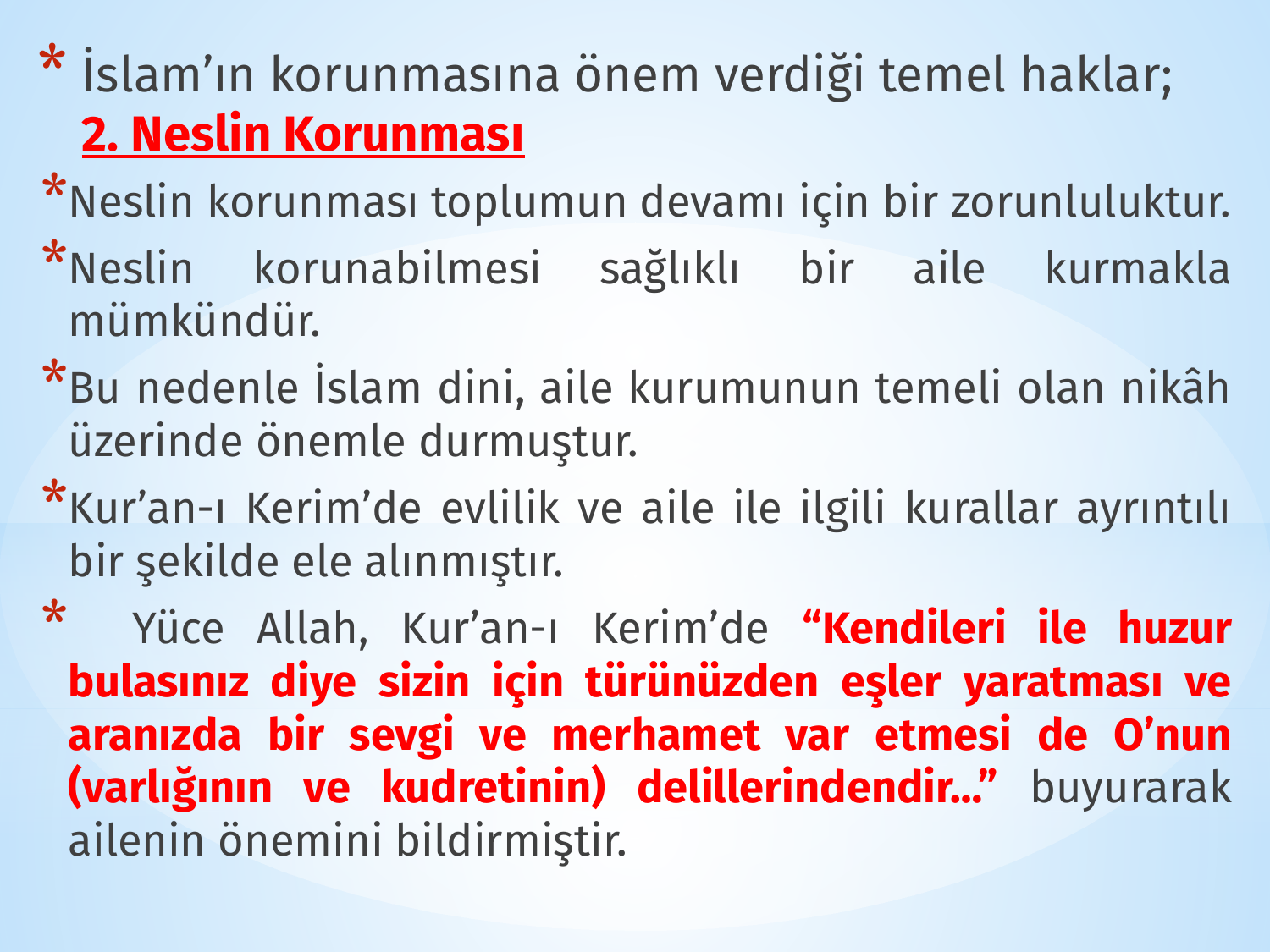

# İslam’ın korunmasına önem verdiği temel haklar; 2. Neslin Korunması
Neslin korunması toplumun devamı için bir zorunluluktur.
Neslin korunabilmesi sağlıklı bir aile kurmakla mümkündür.
Bu nedenle İslam dini, aile kurumunun temeli olan nikâh üzerinde önemle durmuştur.
Kur’an-ı Kerim’de evlilik ve aile ile ilgili kurallar ayrıntılı bir şekilde ele alınmıştır.
  Yüce Allah, Kur’an-ı Kerim’de “Kendileri ile huzur bulasınız diye sizin için türünüzden eşler yaratması ve aranızda bir sevgi ve merhamet var etmesi de O’nun (varlığının ve kudretinin) delillerindendir…” buyurarak ailenin önemini bildirmiştir.